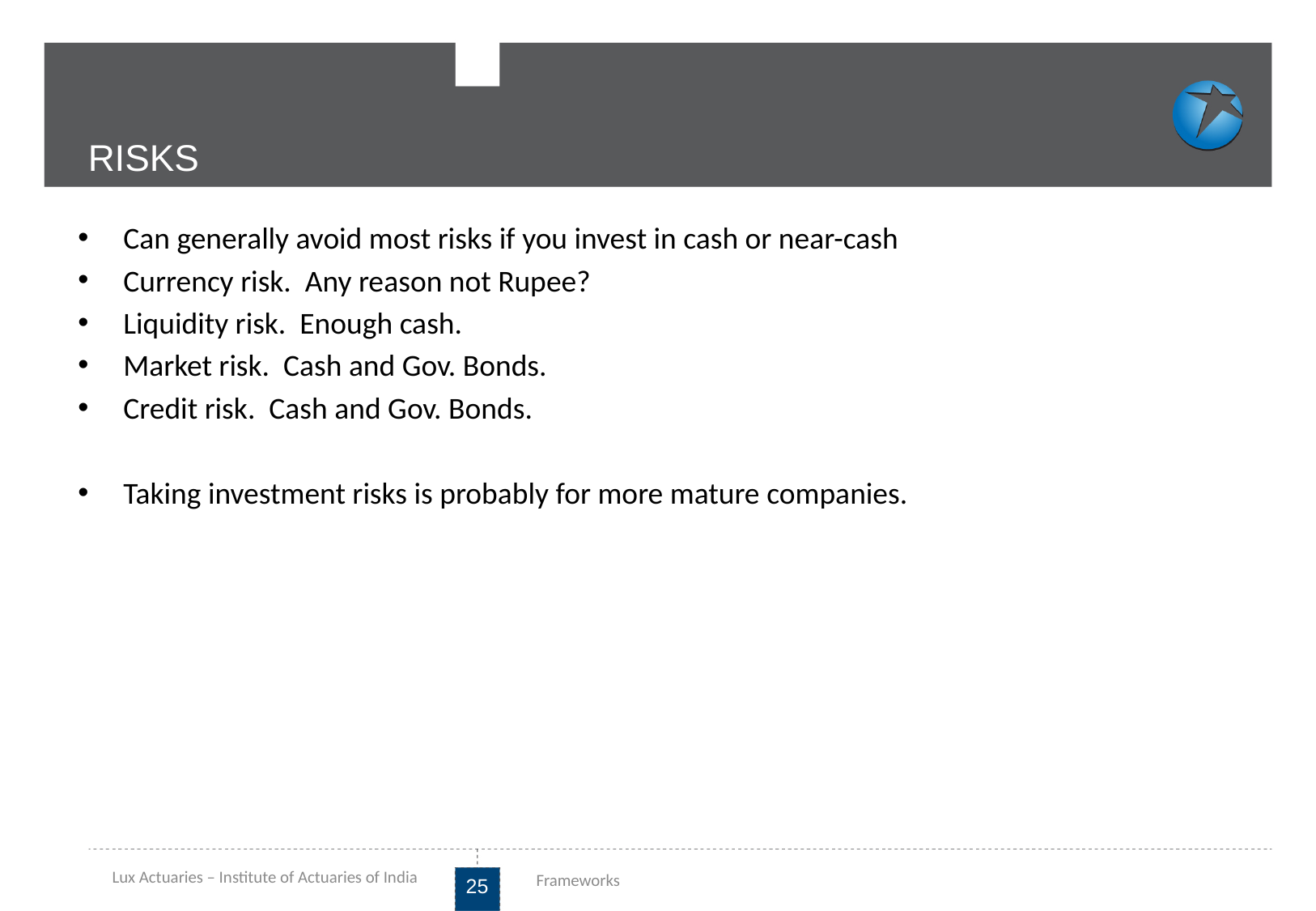

RISKS
Can generally avoid most risks if you invest in cash or near-cash
Currency risk.  Any reason not Rupee?
Liquidity risk.  Enough cash.
Market risk.  Cash and Gov. Bonds.
Credit risk.  Cash and Gov. Bonds.

Taking investment risks is probably for more mature companies.

Lux Actuaries – Institute of Actuaries of India
Frameworks
25